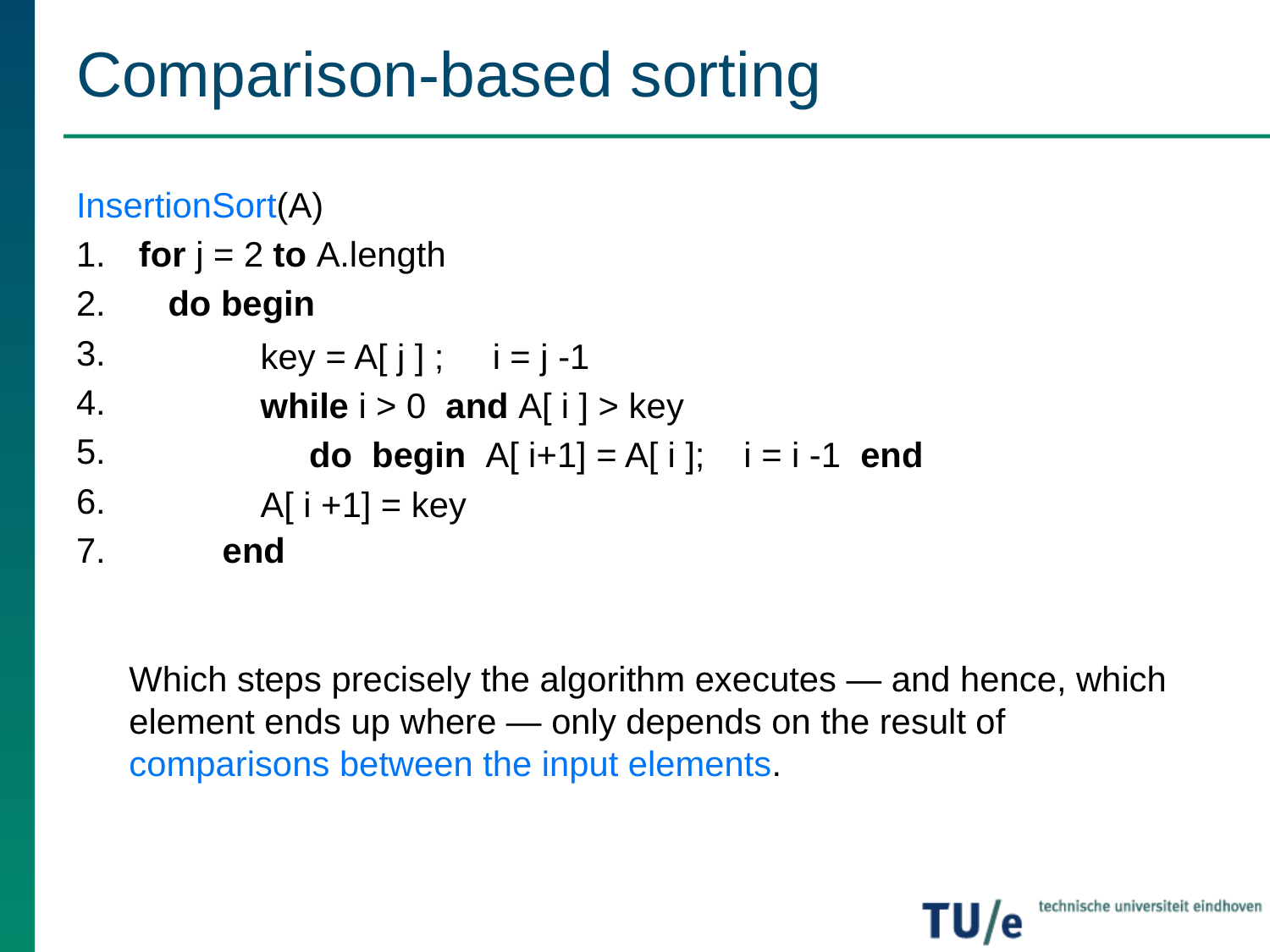

# Comparison-based sorting
InsertionSort(A)
 for j = 2 to A.length
    do begin

6.
7.            end

	Which steps precisely the algorithm executes — and hence, which element ends up where — only depends on the result of comparisons between the input elements.

key = A[ j ] ;     i = j -1
while i > 0  and A[ i ] > key
     do  begin  A[ i+1] = A[ i ];    i = i -1  end
A[ i +1] = key